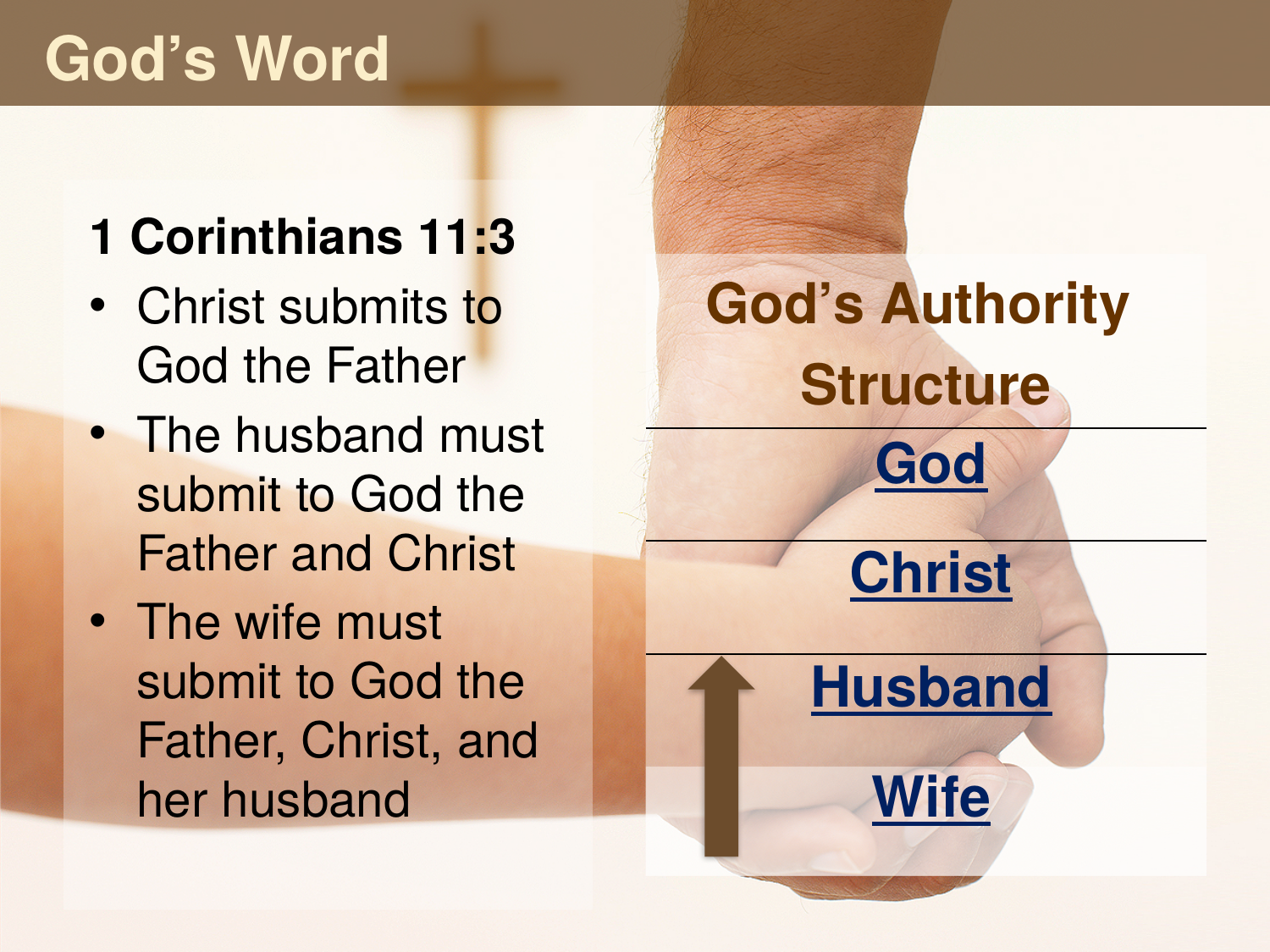

God’s Word
1 Corinthians 11:3
Christ submits to God the Father
The husband must submit to God the Father and Christ
The wife must submit to God the Father, Christ, and her husband

| God’s Authority Structure |
| --- |
|  |
|  |
|  |
|  |
God
Christ
Husband

Wife